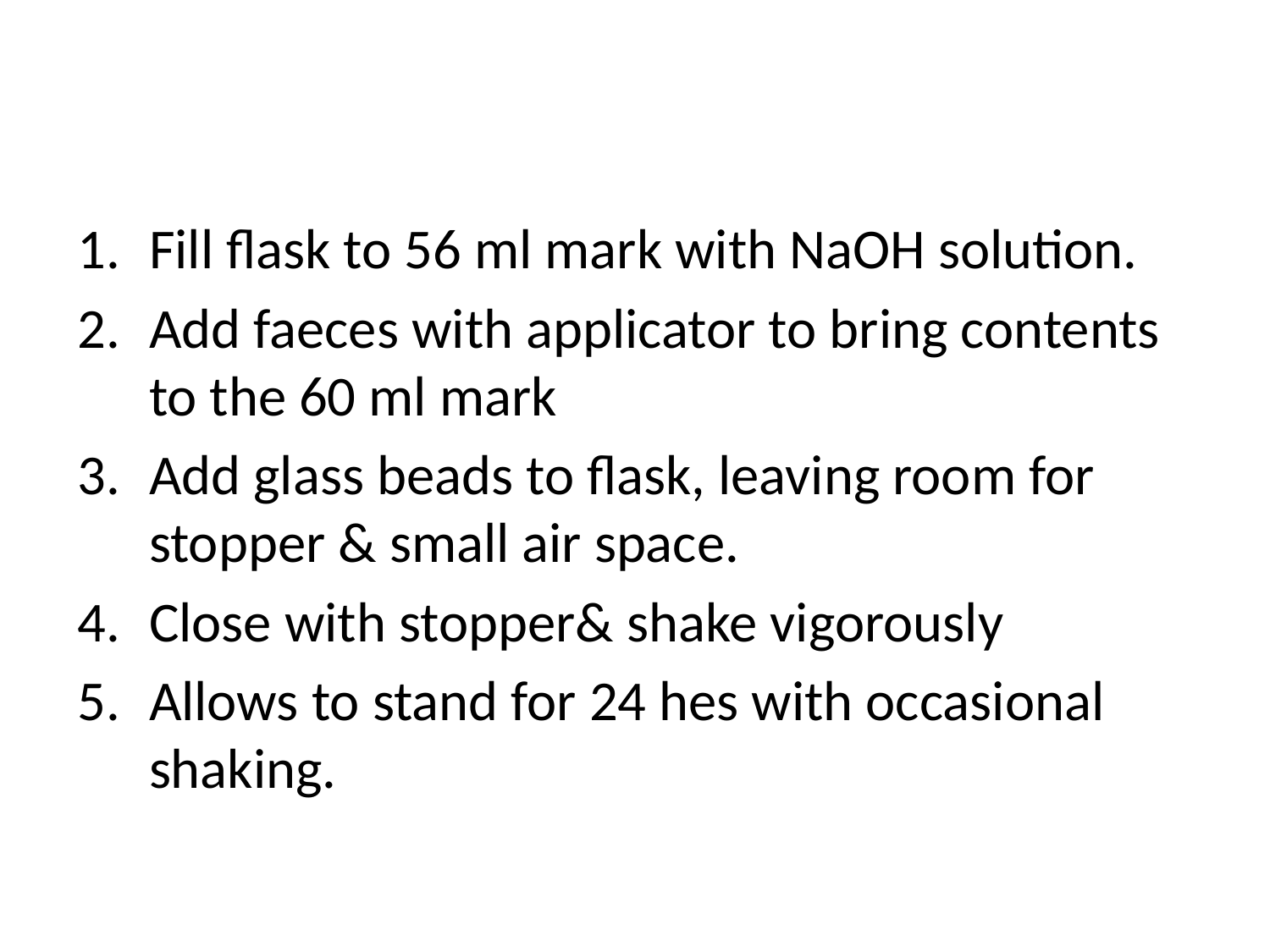

#
Fill flask to 56 ml mark with NaOH solution.
Add faeces with applicator to bring contents to the 60 ml mark
Add glass beads to flask, leaving room for stopper & small air space.
Close with stopper& shake vigorously
Allows to stand for 24 hes with occasional shaking.